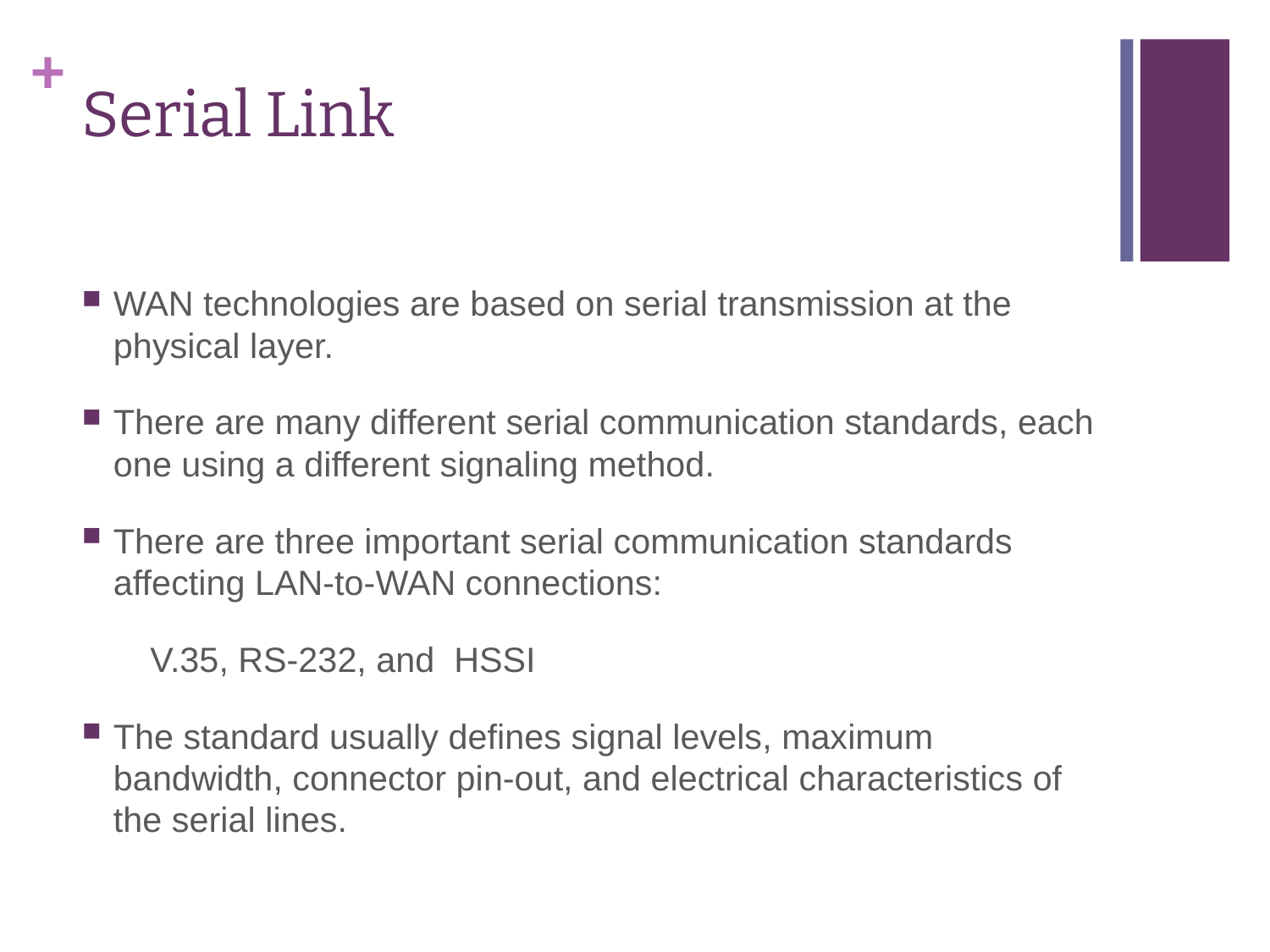

# Serial Link
WAN technologies are based on serial transmission at the physical layer.
There are many different serial communication standards, each one using a different signaling method.
There are three important serial communication standards affecting LAN-to-WAN connections:
       V.35, RS-232, and  HSSI
The standard usually defines signal levels, maximum bandwidth, connector pin-out, and electrical characteristics of the serial lines.